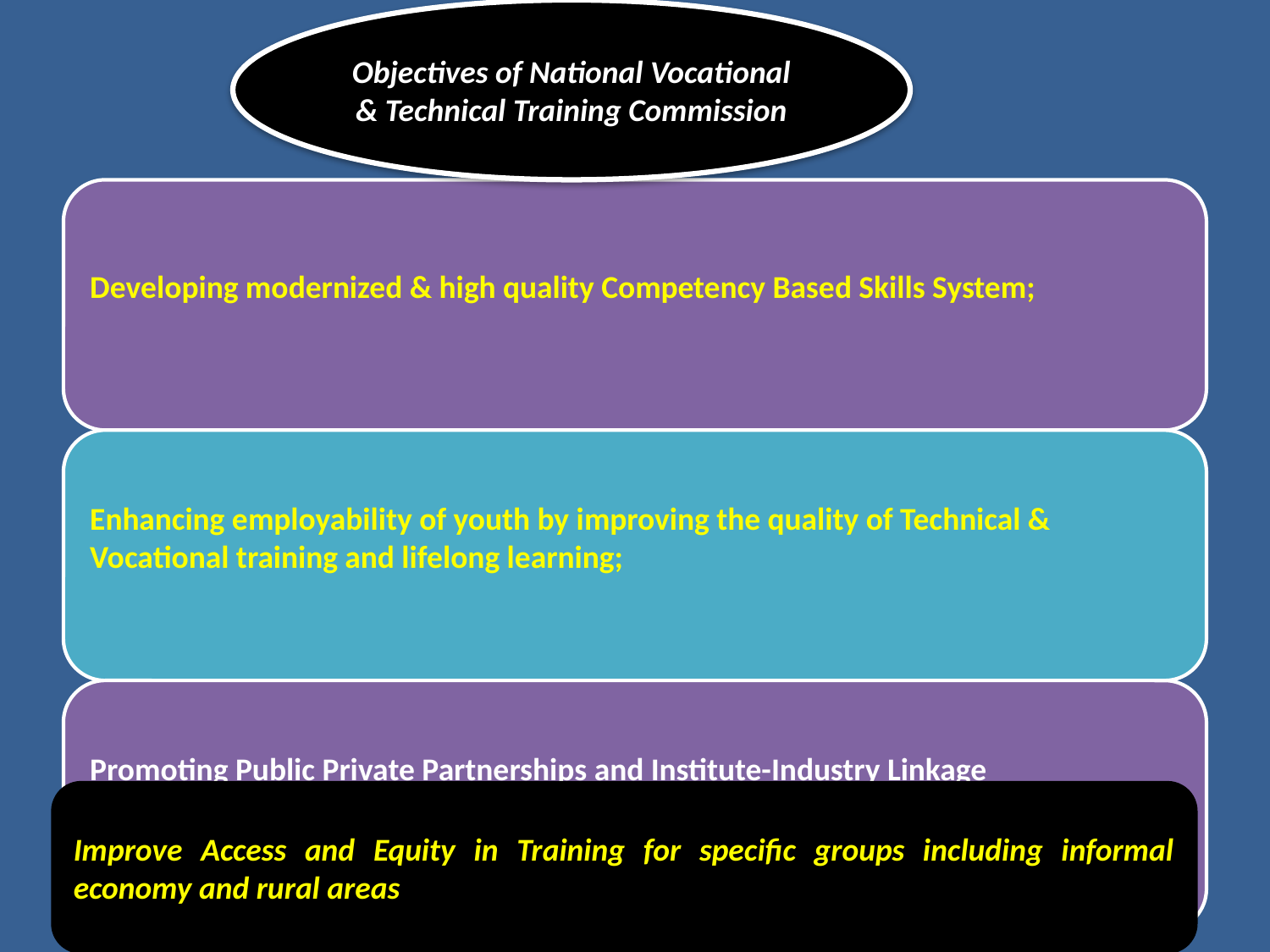

Objectives of National Vocational & Technical Training Commission
#
Developing modernized & high quality Competency Based Skills System;
Promoting Public Private Partnerships and Institute-Industry Linkage
Enhancing employability of youth by improving the quality of Technical & Vocational training and lifelong learning;
Improve Access and Equity in Training for specific groups including informal economy and rural areas
28